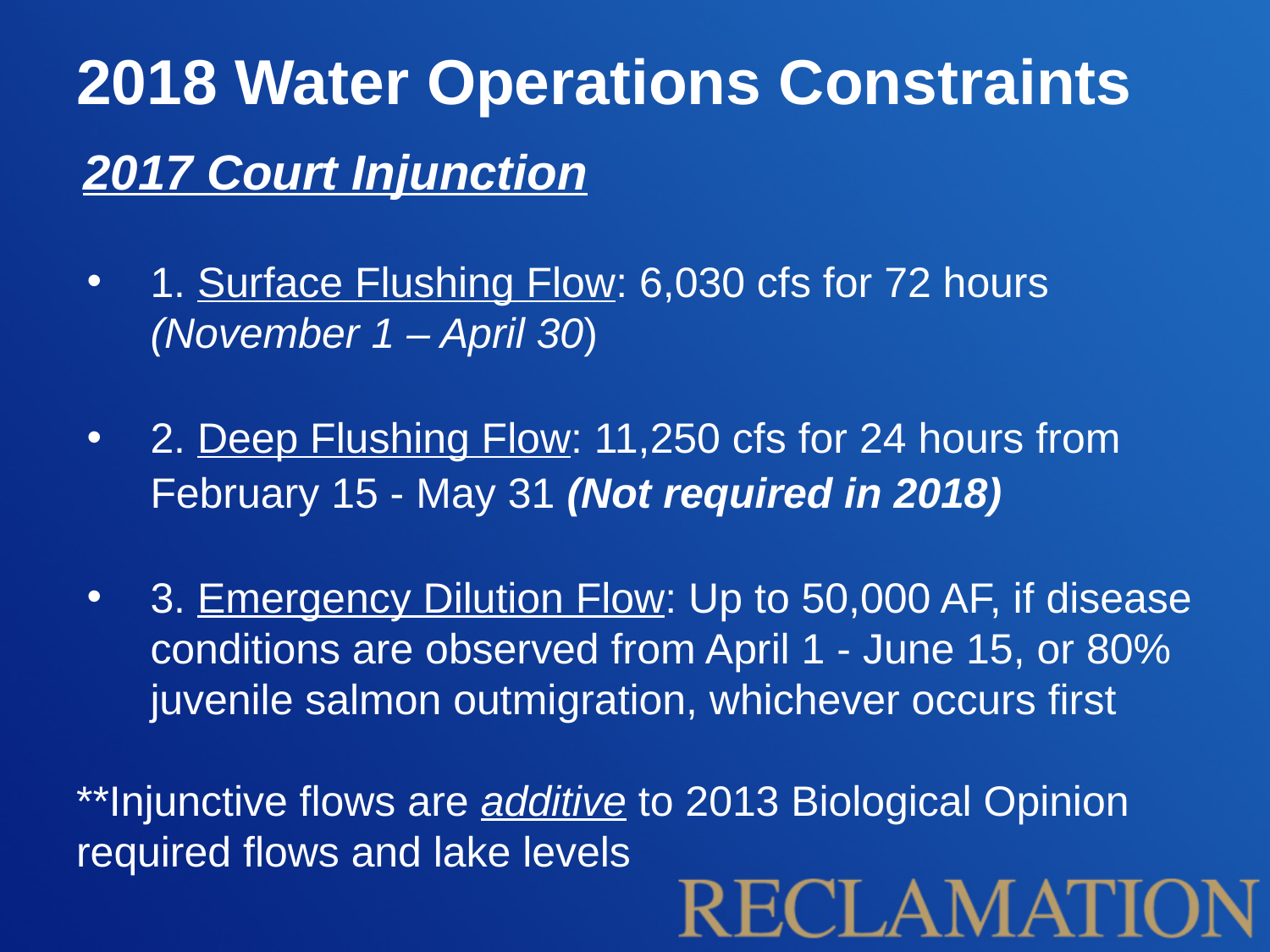

# 2018 Water Operations Constraints
2017 Court Injunction

1. Surface Flushing Flow: 6,030 cfs for 72 hours (November 1 – April 30)

2. Deep Flushing Flow: 11,250 cfs for 24 hours from February 15 - May 31 (Not required in 2018)

3. Emergency Dilution Flow: Up to 50,000 AF, if disease conditions are observed from April 1 - June 15, or 80% juvenile salmon outmigration, whichever occurs first

**Injunctive flows are additive to 2013 Biological Opinion required flows and lake levels